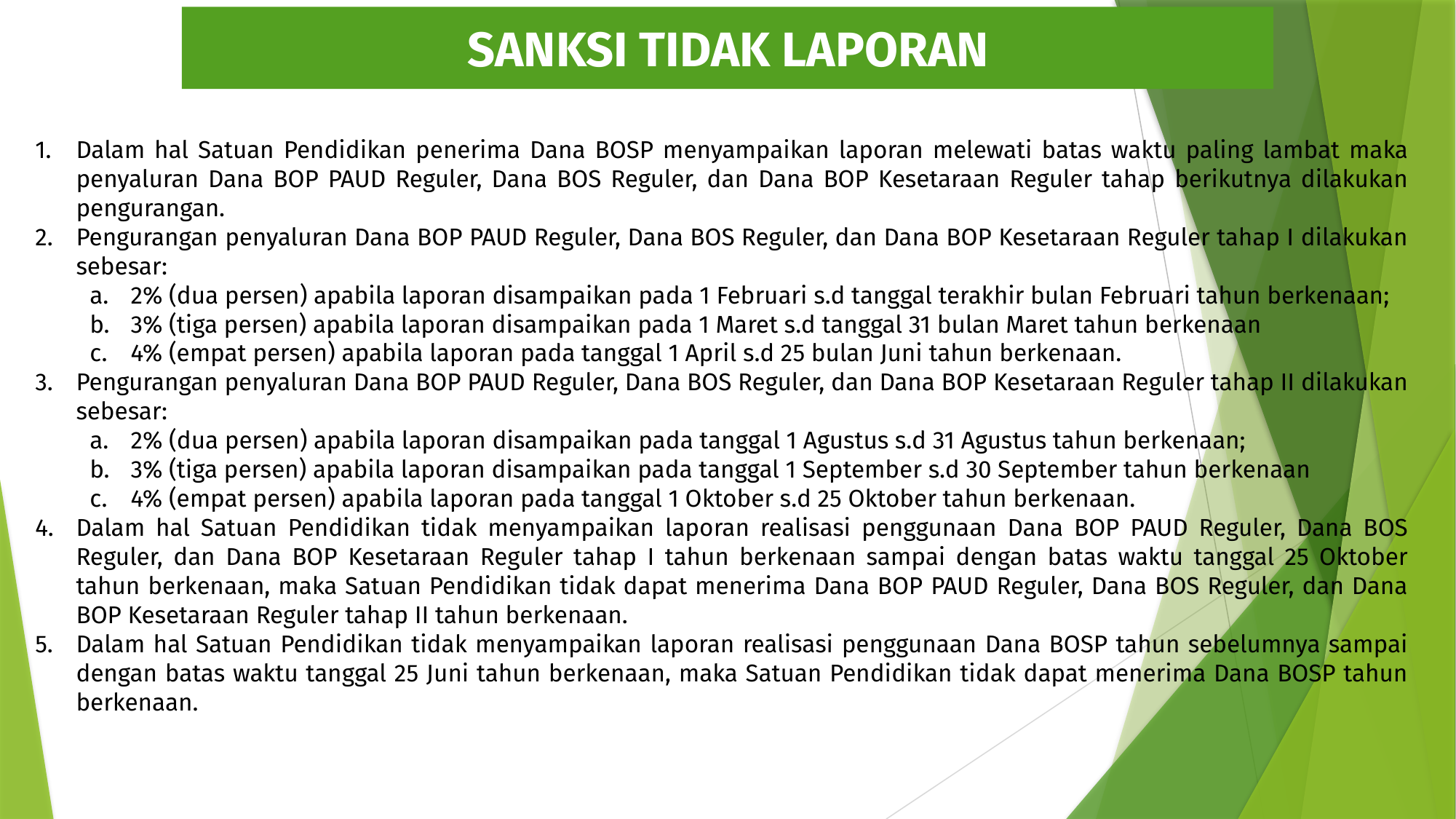

SANKSI TIDAK LAPORAN
Dalam hal Satuan Pendidikan penerima Dana BOSP menyampaikan laporan melewati batas waktu paling lambat maka penyaluran Dana BOP PAUD Reguler, Dana BOS Reguler, dan Dana BOP Kesetaraan Reguler tahap berikutnya dilakukan pengurangan.
Pengurangan penyaluran Dana BOP PAUD Reguler, Dana BOS Reguler, dan Dana BOP Kesetaraan Reguler tahap I dilakukan sebesar:
2% (dua persen) apabila laporan disampaikan pada 1 Februari s.d tanggal terakhir bulan Februari tahun berkenaan;
3% (tiga persen) apabila laporan disampaikan pada 1 Maret s.d tanggal 31 bulan Maret tahun berkenaan
4% (empat persen) apabila laporan pada tanggal 1 April s.d 25 bulan Juni tahun berkenaan.
Pengurangan penyaluran Dana BOP PAUD Reguler, Dana BOS Reguler, dan Dana BOP Kesetaraan Reguler tahap II dilakukan sebesar:
2% (dua persen) apabila laporan disampaikan pada tanggal 1 Agustus s.d 31 Agustus tahun berkenaan;
3% (tiga persen) apabila laporan disampaikan pada tanggal 1 September s.d 30 September tahun berkenaan
4% (empat persen) apabila laporan pada tanggal 1 Oktober s.d 25 Oktober tahun berkenaan.
Dalam hal Satuan Pendidikan tidak menyampaikan laporan realisasi penggunaan Dana BOP PAUD Reguler, Dana BOS Reguler, dan Dana BOP Kesetaraan Reguler tahap I tahun berkenaan sampai dengan batas waktu tanggal 25 Oktober tahun berkenaan, maka Satuan Pendidikan tidak dapat menerima Dana BOP PAUD Reguler, Dana BOS Reguler, dan Dana BOP Kesetaraan Reguler tahap II tahun berkenaan.
Dalam hal Satuan Pendidikan tidak menyampaikan laporan realisasi penggunaan Dana BOSP tahun sebelumnya sampai dengan batas waktu tanggal 25 Juni tahun berkenaan, maka Satuan Pendidikan tidak dapat menerima Dana BOSP tahun berkenaan.